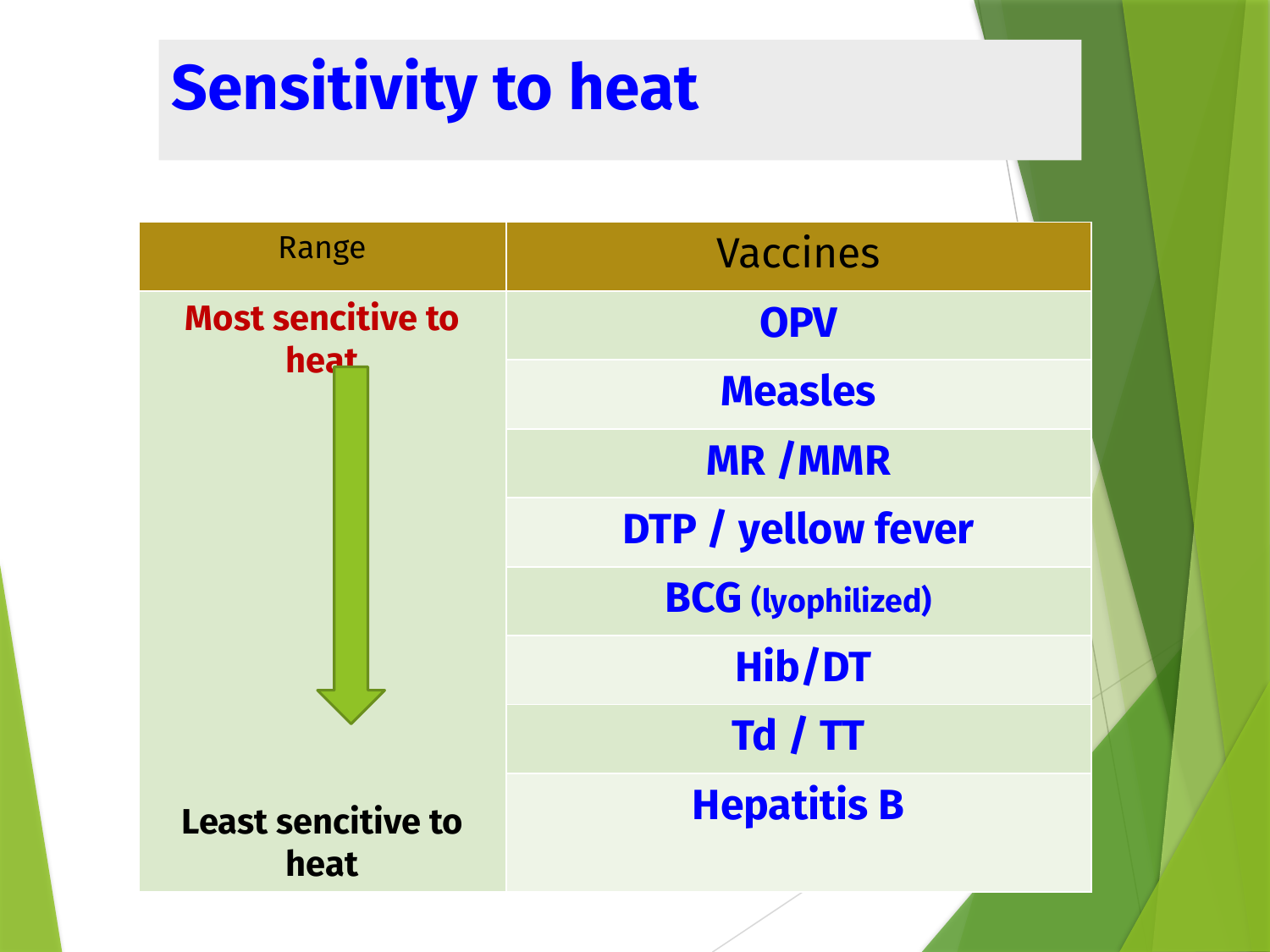

# Sensitivity to heat
| Range | Vaccines |
| --- | --- |
| Most sencitive to heat Least sencitive to heat | OPV |
|  | Measles |
|  | MR /MMR |
|  | DTP / yellow fever |
|  | BCG (lyophilized) |
|  | Hib/DT |
|  | Td / TT |
|  | Hepatitis B |